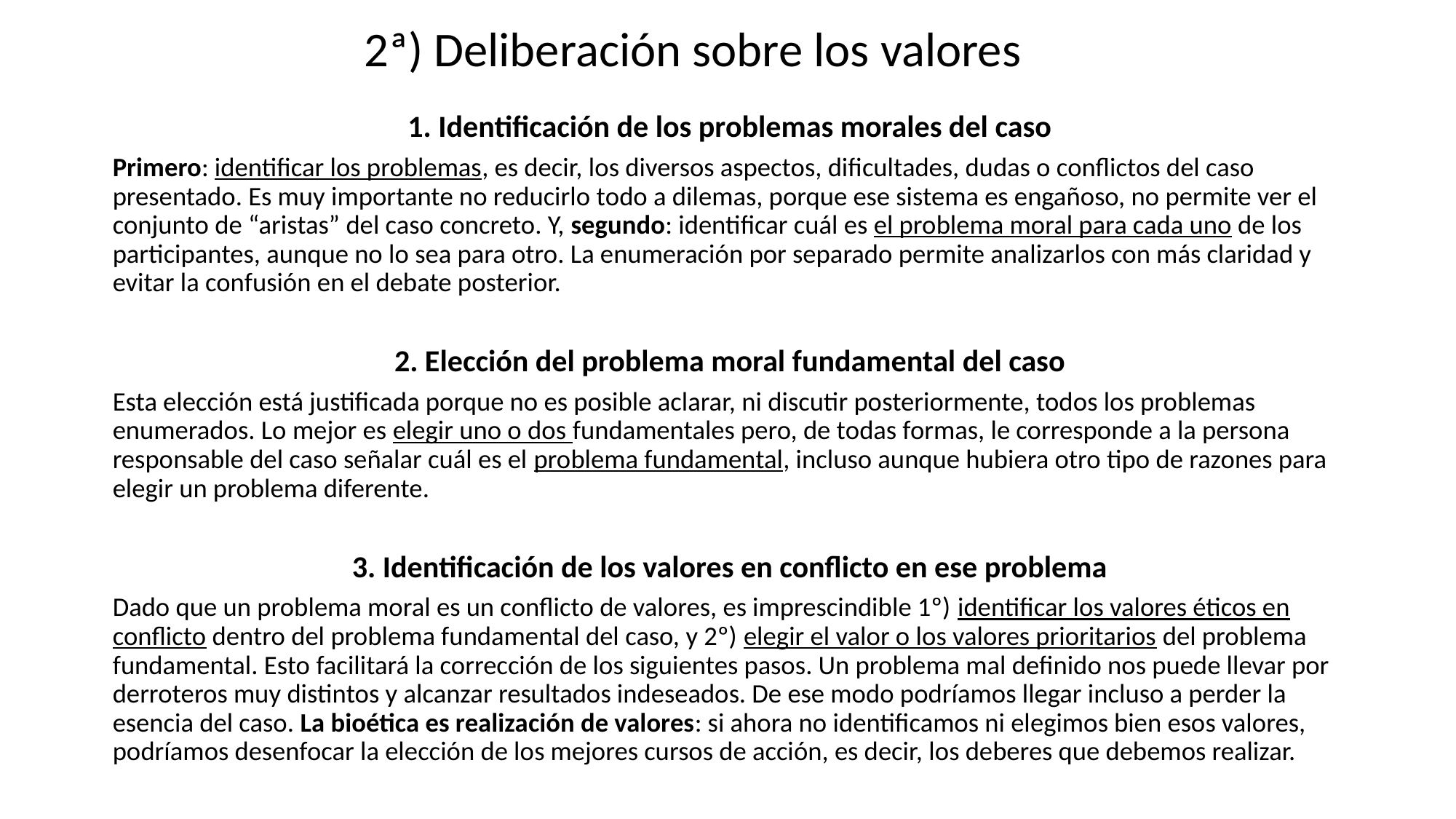

# 2ª) Deliberación sobre los valores
1. Identificación de los problemas morales del caso
Primero: identificar los problemas, es decir, los diversos aspectos, dificultades, dudas o conflictos del caso presentado. Es muy importante no reducirlo todo a dilemas, porque ese sistema es engañoso, no permite ver el conjunto de “aristas” del caso concreto. Y, segundo: identificar cuál es el problema moral para cada uno de los participantes, aunque no lo sea para otro. La enumeración por separado permite analizarlos con más claridad y evitar la confusión en el debate posterior.

2. Elección del problema moral fundamental del caso
Esta elección está justificada porque no es posible aclarar, ni discutir posteriormente, todos los problemas enumerados. Lo mejor es elegir uno o dos fundamentales pero, de todas formas, le corresponde a la persona responsable del caso señalar cuál es el problema fundamental, incluso aunque hubiera otro tipo de razones para elegir un problema diferente.

3. Identificación de los valores en conflicto en ese problema
Dado que un problema moral es un conflicto de valores, es imprescindible 1º) identificar los valores éticos en conflicto dentro del problema fundamental del caso, y 2º) elegir el valor o los valores prioritarios del problema fundamental. Esto facilitará la corrección de los siguientes pasos. Un problema mal definido nos puede llevar por derroteros muy distintos y alcanzar resultados indeseados. De ese modo podríamos llegar incluso a perder la esencia del caso. La bioética es realización de valores: si ahora no identificamos ni elegimos bien esos valores, podríamos desenfocar la elección de los mejores cursos de acción, es decir, los deberes que debemos realizar.